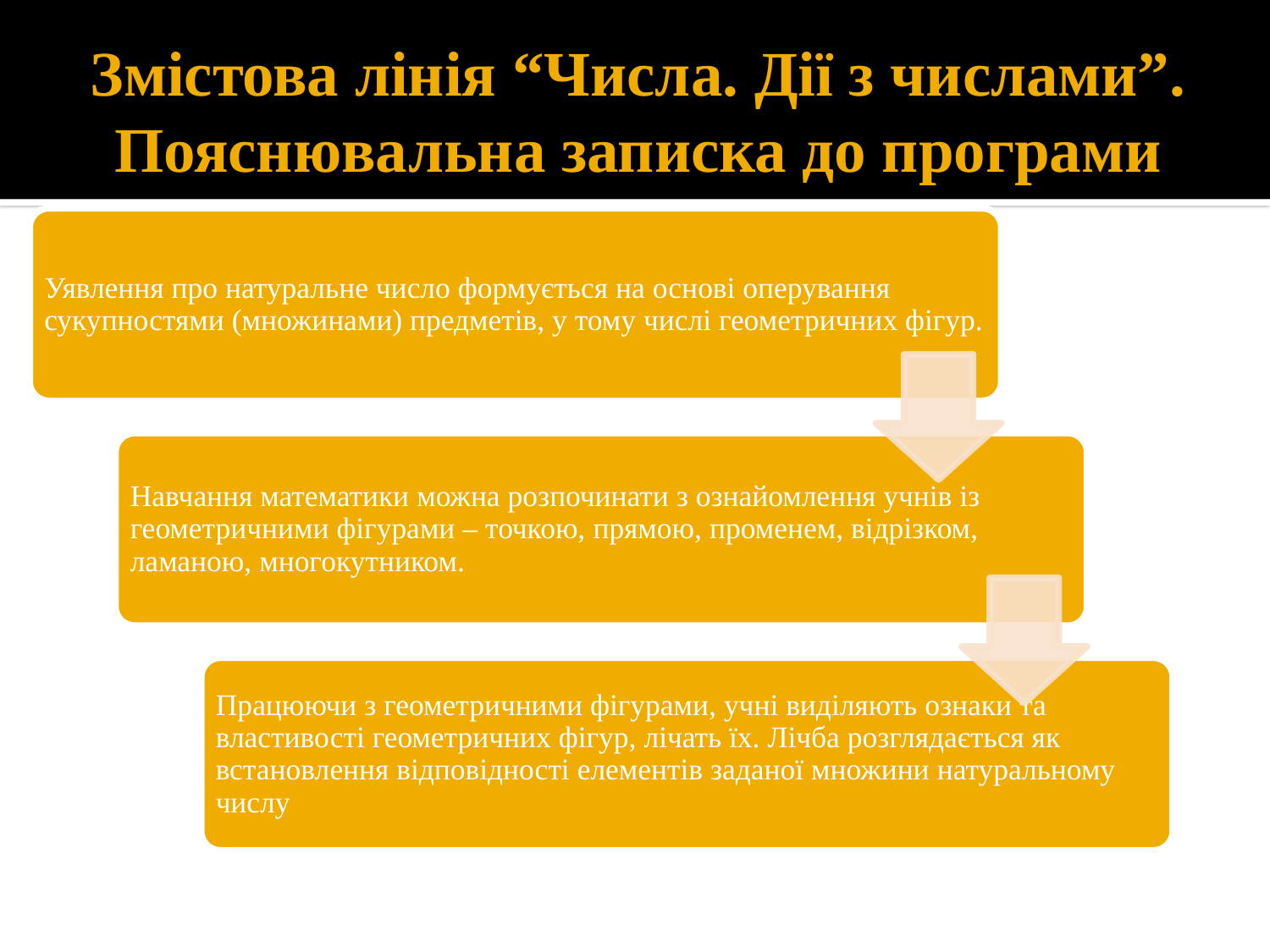

# Змістова лінія “Числа. Дії з числами”. Пояснювальна записка до програми
Уявлення про натуральне число формується на основі оперування сукупностями (множинами) предметів, у тому числі геометричних фігур.
Навчання математики можна розпочинати з ознайомлення учнів із геометричними фігурами – точкою, прямою, променем, відрізком, ламаною, многокутником.
Працюючи з геометричними фігурами, учні виділяють ознаки та властивості геометричних фігур, лічать їх. Лічба розглядається як встановлення відповідності елементів заданої множини натуральному числу